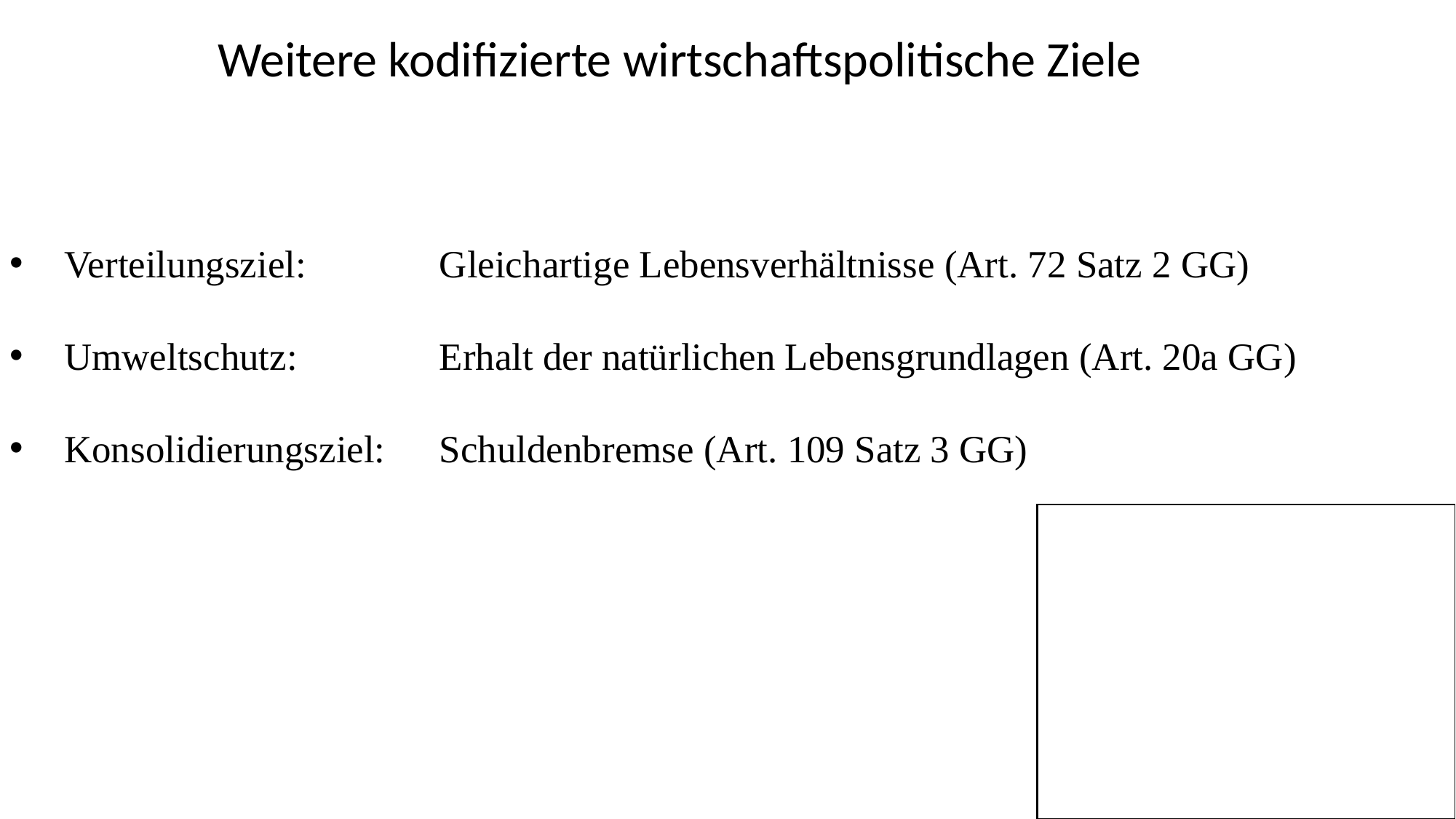

Weitere kodifizierte wirtschaftspolitische Ziele
Verteilungsziel:			Gleichartige Lebensverhältnisse (Art. 72 Satz 2 GG)

Umweltschutz:			Erhalt der natürlichen Lebensgrundlagen (Art. 20a GG)

Konsolidierungsziel:	Schuldenbremse (Art. 109 Satz 3 GG)